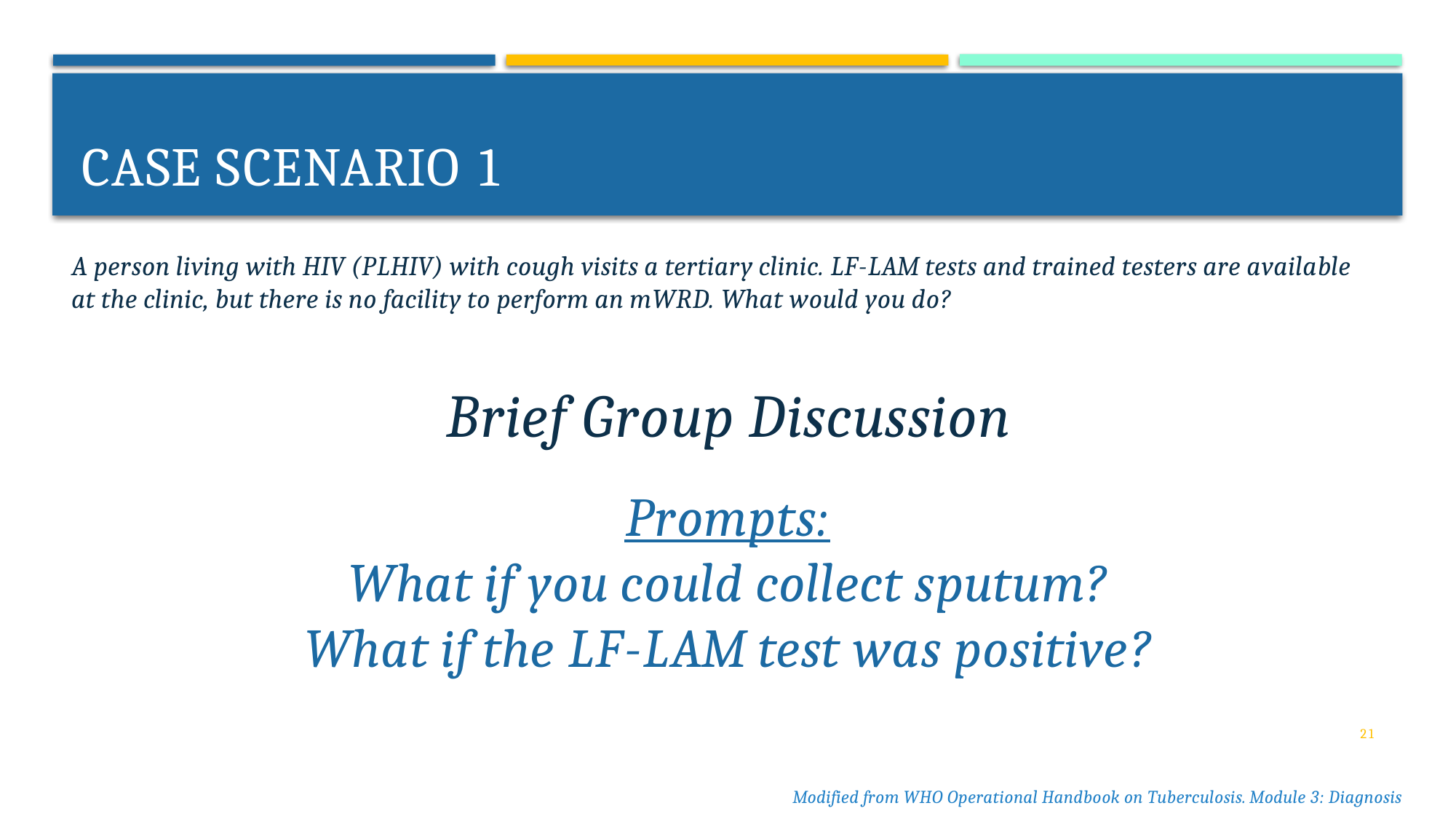

# Case scenario 1
A person living with HIV (PLHIV) with cough visits a tertiary clinic. LF-LAM tests and trained testers are available at the clinic, but there is no facility to perform an mWRD. What would you do?

Brief Group Discussion

Prompts:
What if you could collect sputum?
What if the LF-LAM test was positive?
21
Modified from WHO Operational Handbook on Tuberculosis. Module 3: Diagnosis